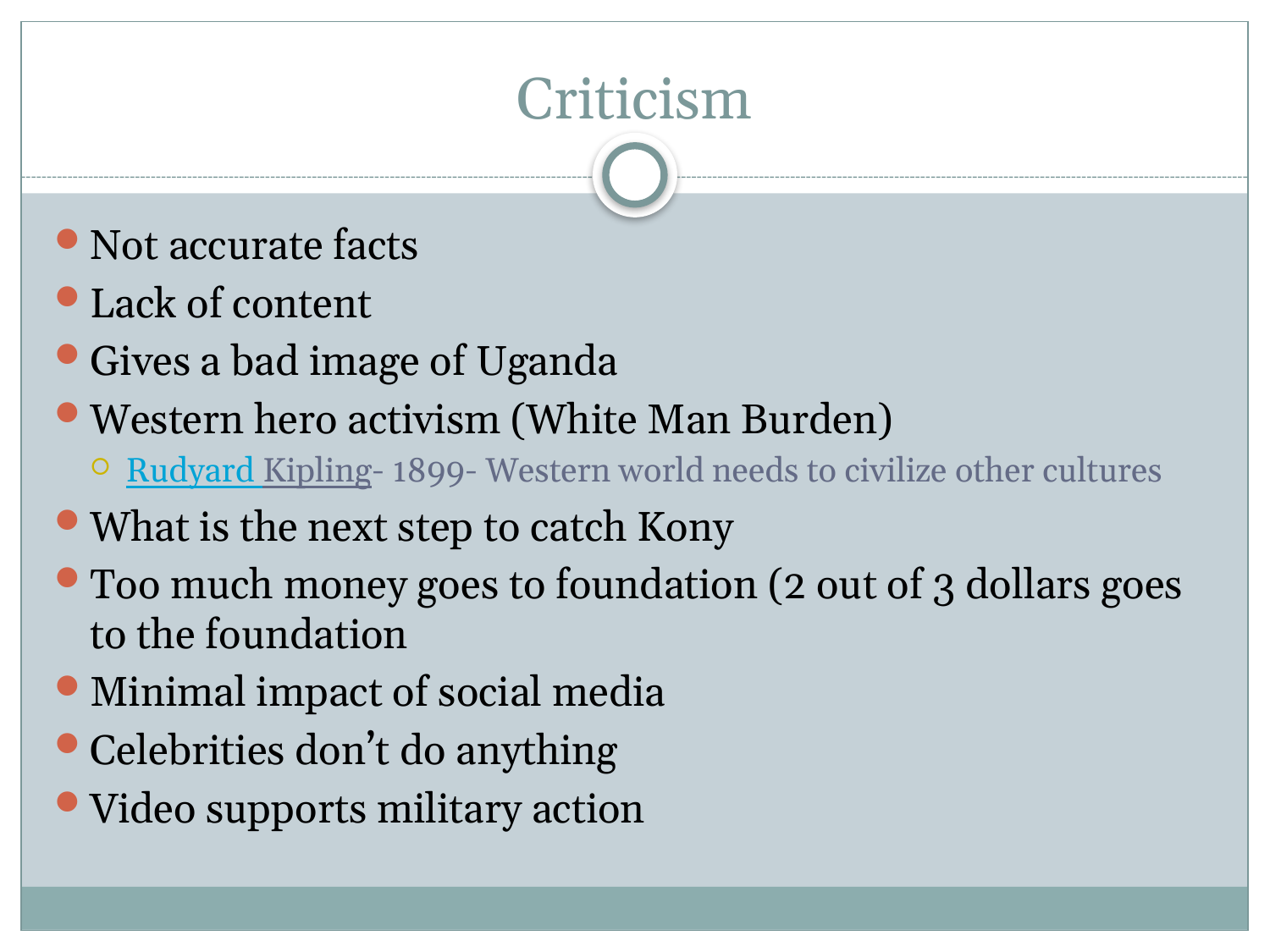

# Criticism
Not accurate facts
Lack of content
Gives a bad image of Uganda
Western hero activism (White Man Burden)
Rudyard Kipling- 1899- Western world needs to civilize other cultures
What is the next step to catch Kony
Too much money goes to foundation (2 out of 3 dollars goes to the foundation
Minimal impact of social media
Celebrities don’t do anything
Video supports military action